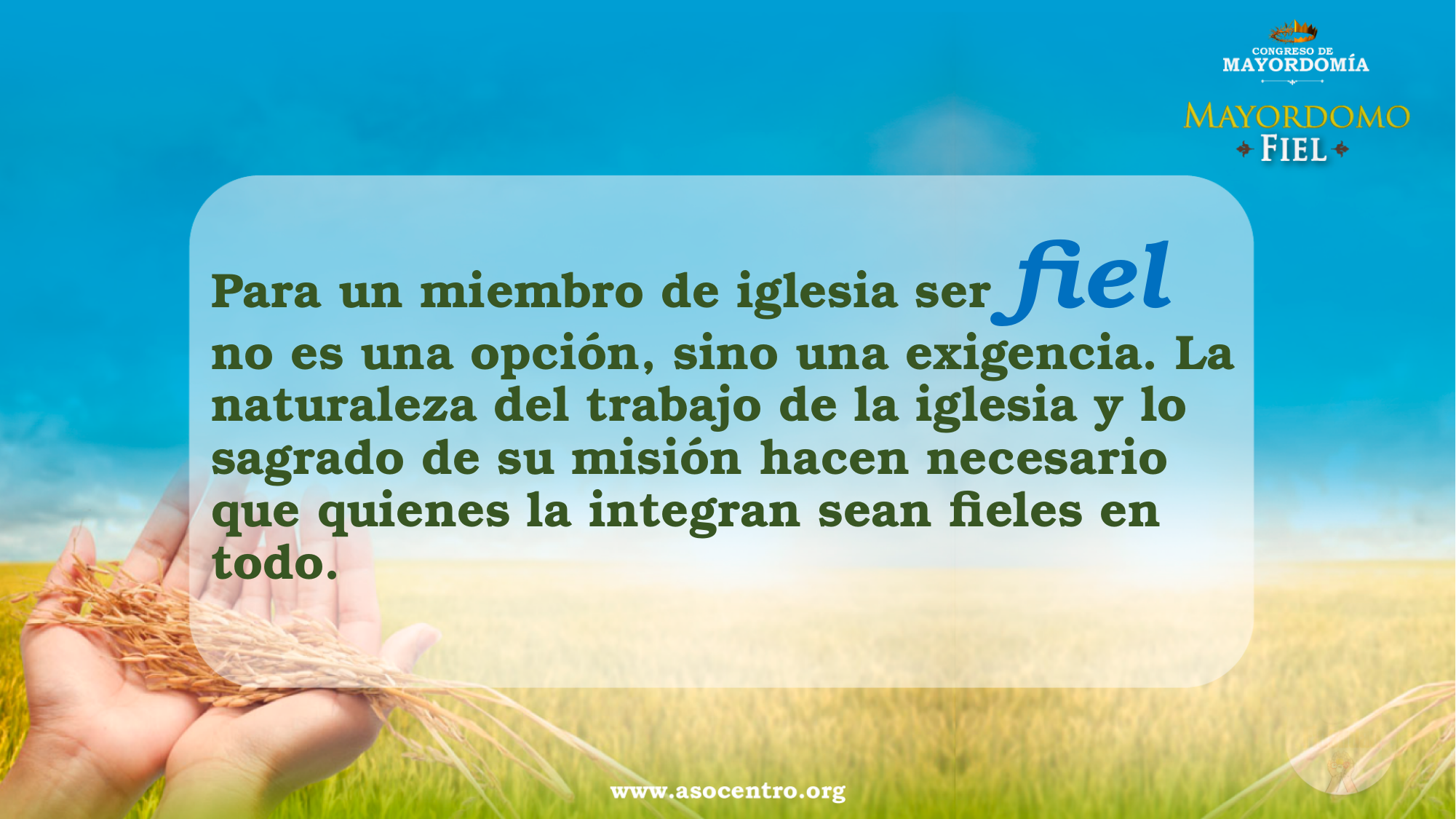

Para un miembro de iglesia ser fiel no es una opción, sino una exigencia. La naturaleza del trabajo de la iglesia y lo sagrado de su misión hacen necesario que quienes la integran sean fieles en todo.